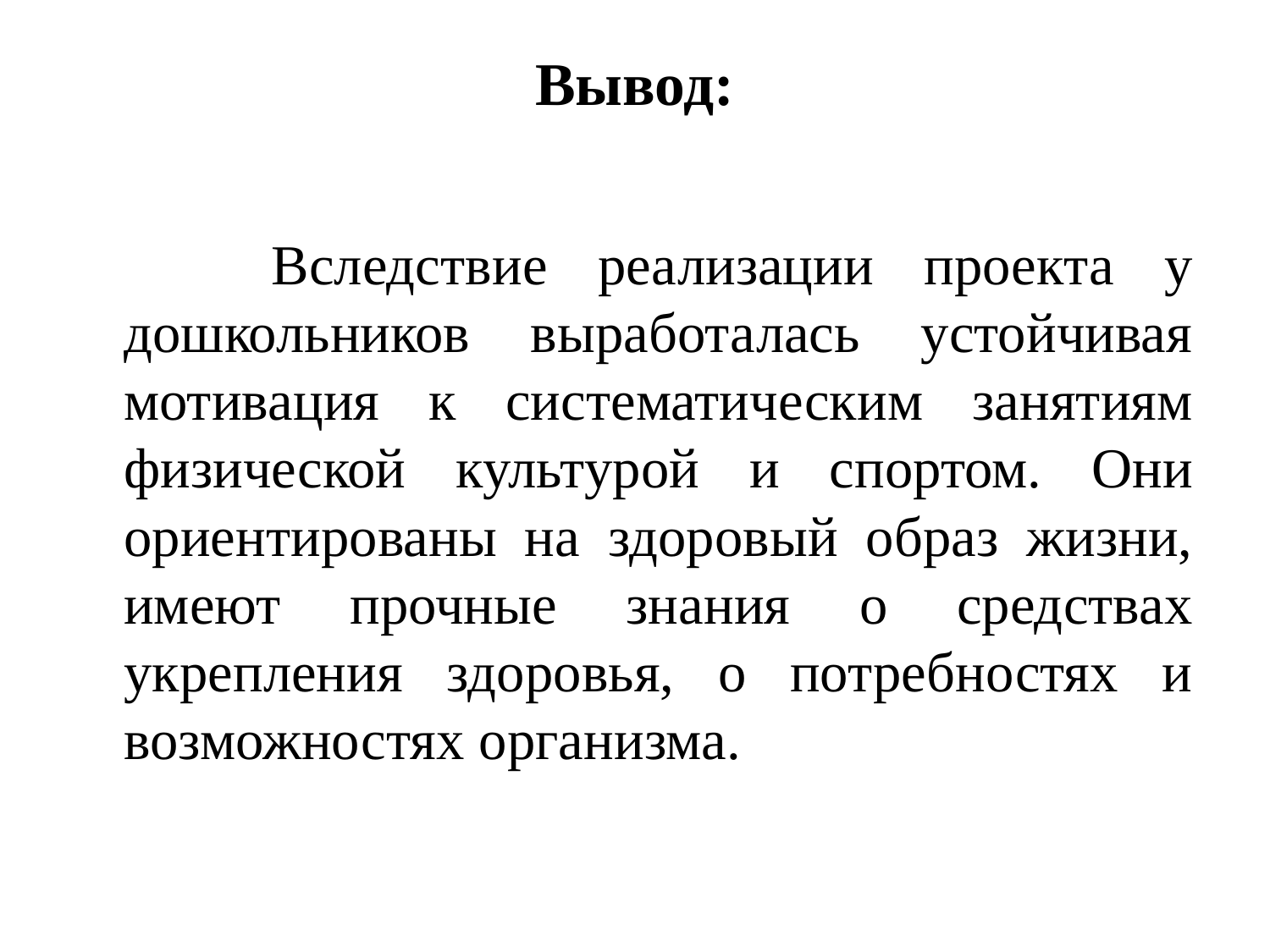

# Вывод:
    Вследствие реализации проекта у дошкольников выработалась устойчивая мотивация к систематическим занятиям физической культурой и спортом. Они ориентированы на здоровый образ жизни, имеют прочные знания о средствах укрепления здоровья, о потребностях и возможностях организма.